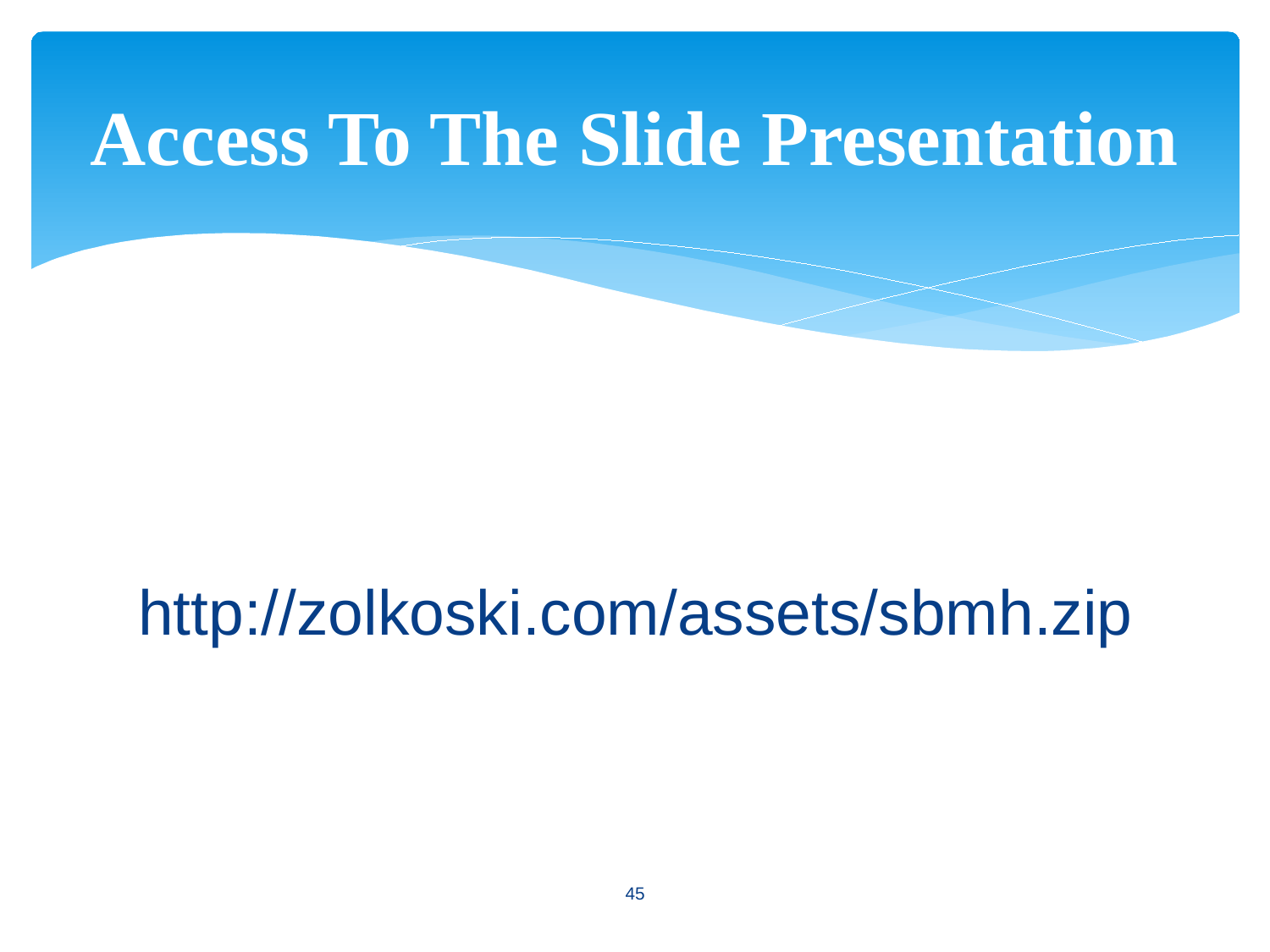

# Access To The Slide Presentation

http://zolkoski.com/assets/sbmh.zip
45